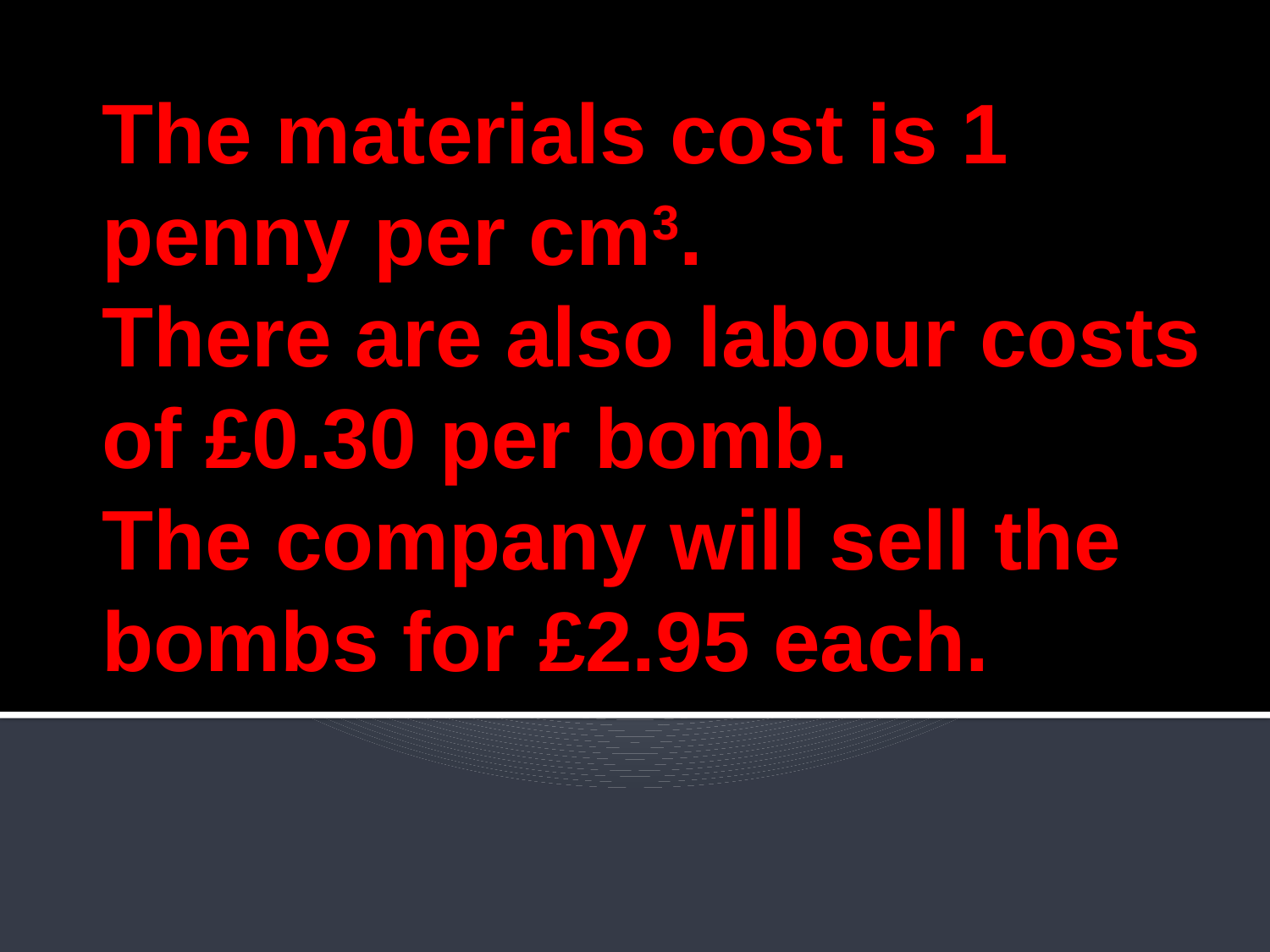

# The materials cost is 1 penny per cm3. There are also labour costs of £0.30 per bomb. The company will sell the bombs for £2.95 each.